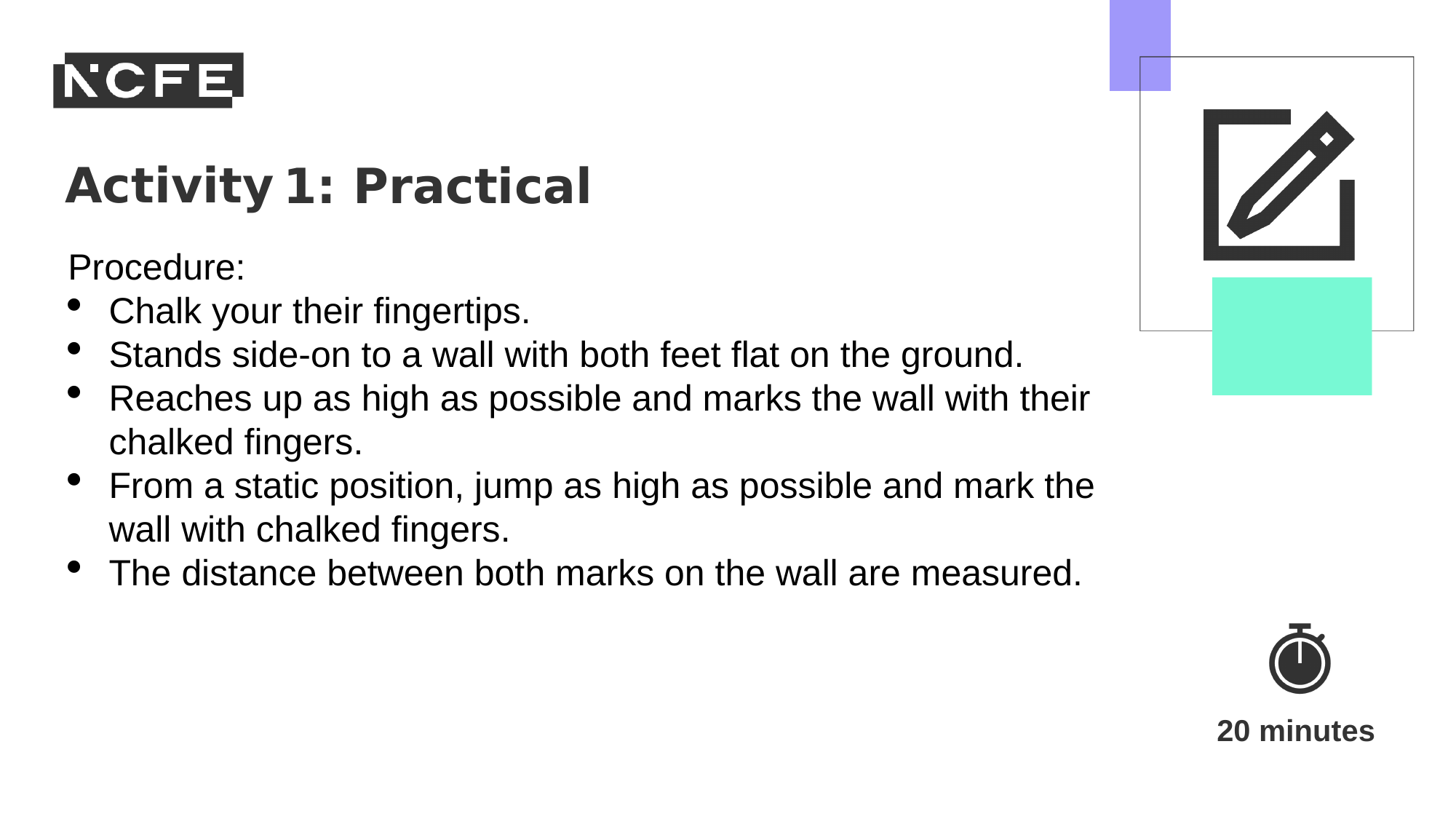

1: Practical
Procedure:
Chalk your their fingertips.
Stands side-on to a wall with both feet flat on the ground.
Reaches up as high as possible and marks the wall with their chalked fingers.
From a static position, jump as high as possible and mark the wall with chalked fingers.
The distance between both marks on the wall are measured.
20 minutes